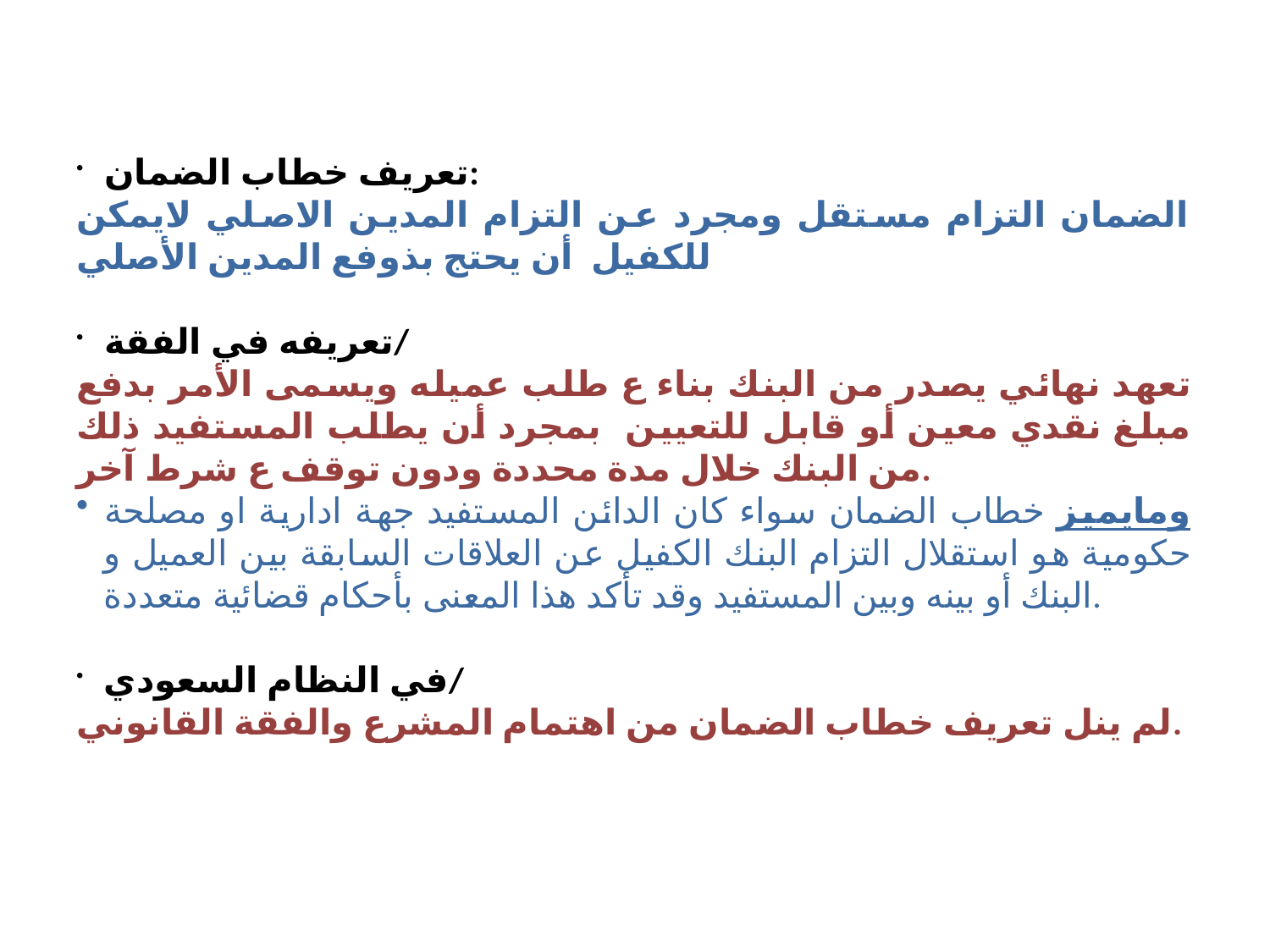

تعريف خطاب الضمان:
الضمان التزام مستقل ومجرد عن التزام المدين الاصلي لايمكن للكفيل  أن يحتج بذوفع المدين الأصلي

تعريفه في الفقة/
تعهد نهائي يصدر من البنك بناء ع طلب عميله ويسمى الأمر بدفع مبلغ نقدي معين أو قابل للتعيين  بمجرد أن يطلب المستفيد ذلك من البنك خلال مدة محددة ودون توقف ع شرط آخر.
ومايميز خطاب الضمان سواء كان الدائن المستفيد جهة ادارية او مصلحة حكومية هو استقلال التزام البنك الكفيل عن العلاقات السابقة بين العميل و البنك أو بينه وبين المستفيد وقد تأكد هذا المعنى بأحكام قضائية متعددة.

في النظام السعودي/
لم ينل تعريف خطاب الضمان من اهتمام المشرع والفقة القانوني.